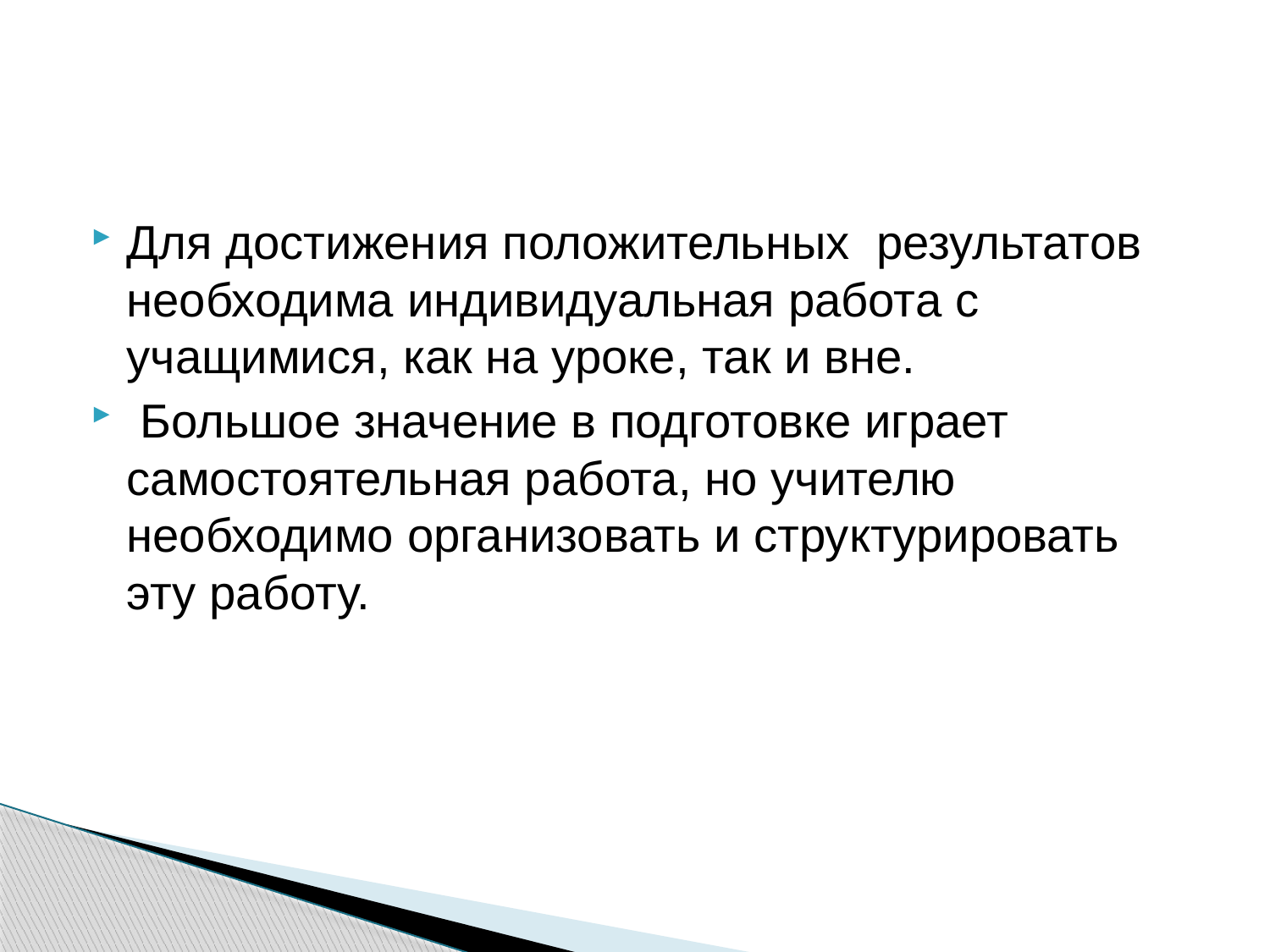

#
Для достижения положительных  результатов необходима индивидуальная работа с учащимися, как на уроке, так и вне.
 Большое значение в подготовке играет самостоятельная работа, но учителю необходимо организовать и структурировать эту работу.